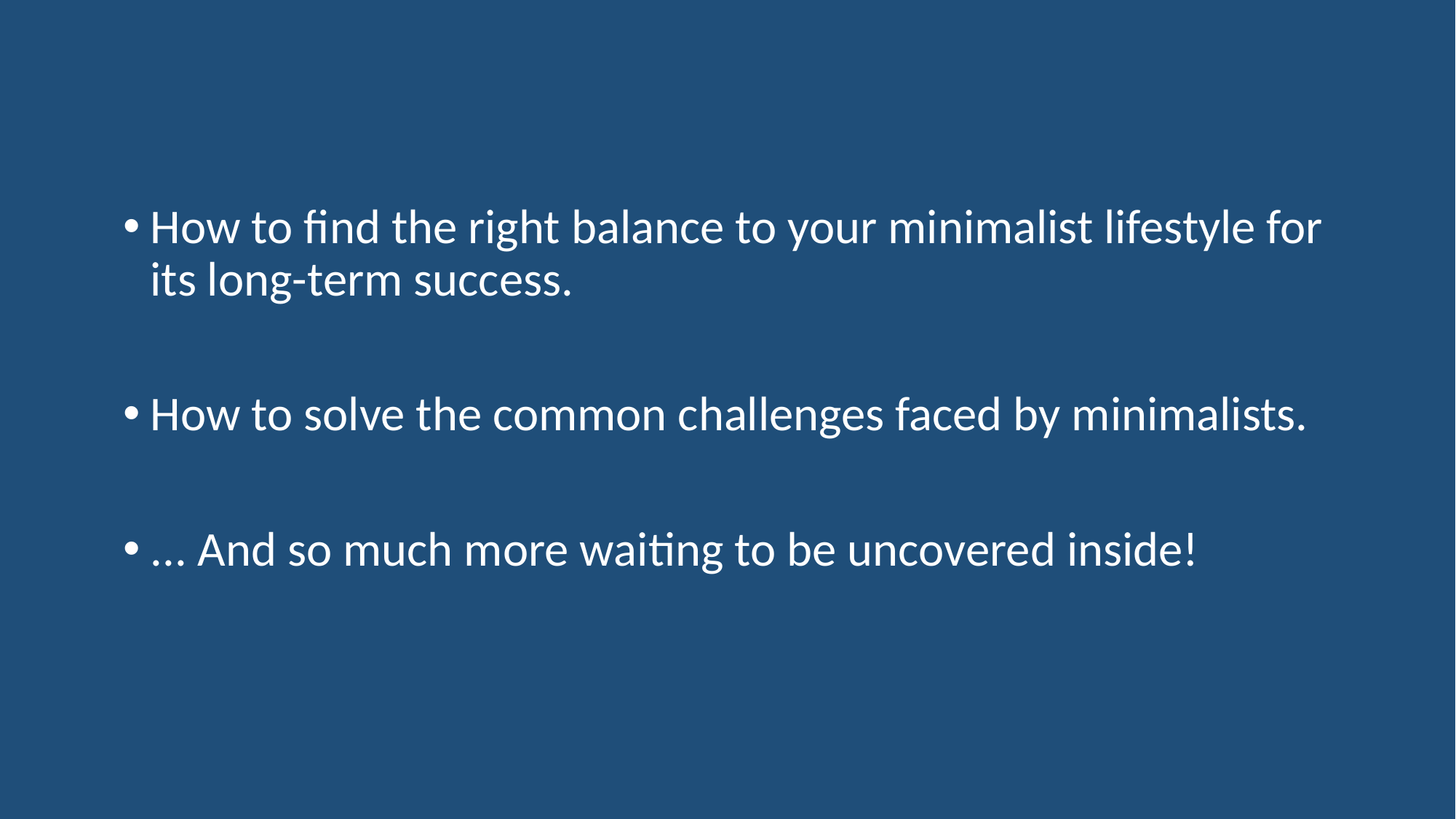

How to find the right balance to your minimalist lifestyle for its long-term success.

How to solve the common challenges faced by minimalists.

... And so much more waiting to be uncovered inside!